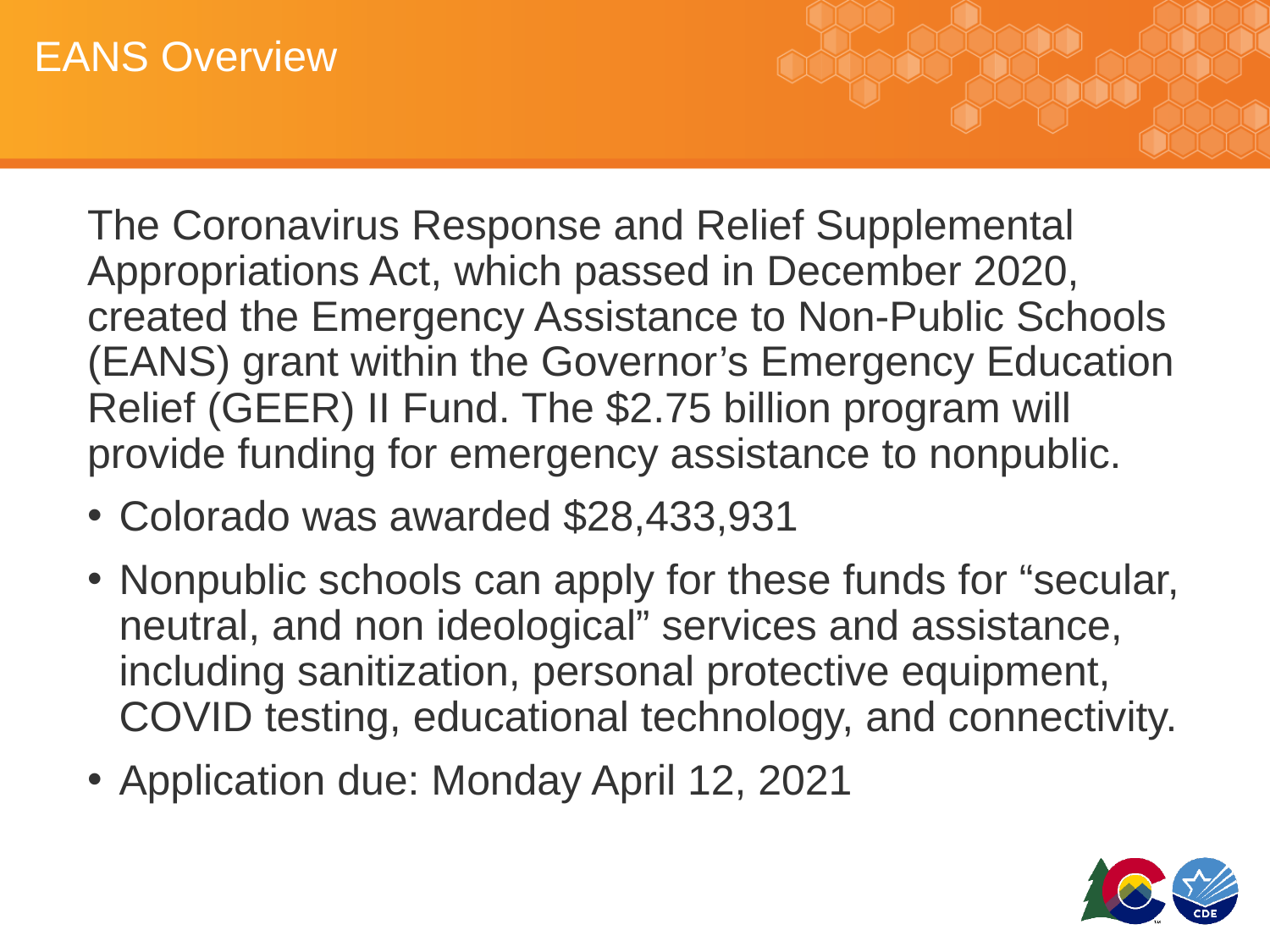

# EANS Overview
The Coronavirus Response and Relief Supplemental Appropriations Act, which passed in December 2020, created the Emergency Assistance to Non-Public Schools (EANS) grant within the Governor’s Emergency Education Relief (GEER) II Fund. The $2.75 billion program will provide funding for emergency assistance to nonpublic.
Colorado was awarded $28,433,931
Nonpublic schools can apply for these funds for “secular, neutral, and non ideological” services and assistance, including sanitization, personal protective equipment, COVID testing, educational technology, and connectivity.
Application due: Monday April 12, 2021